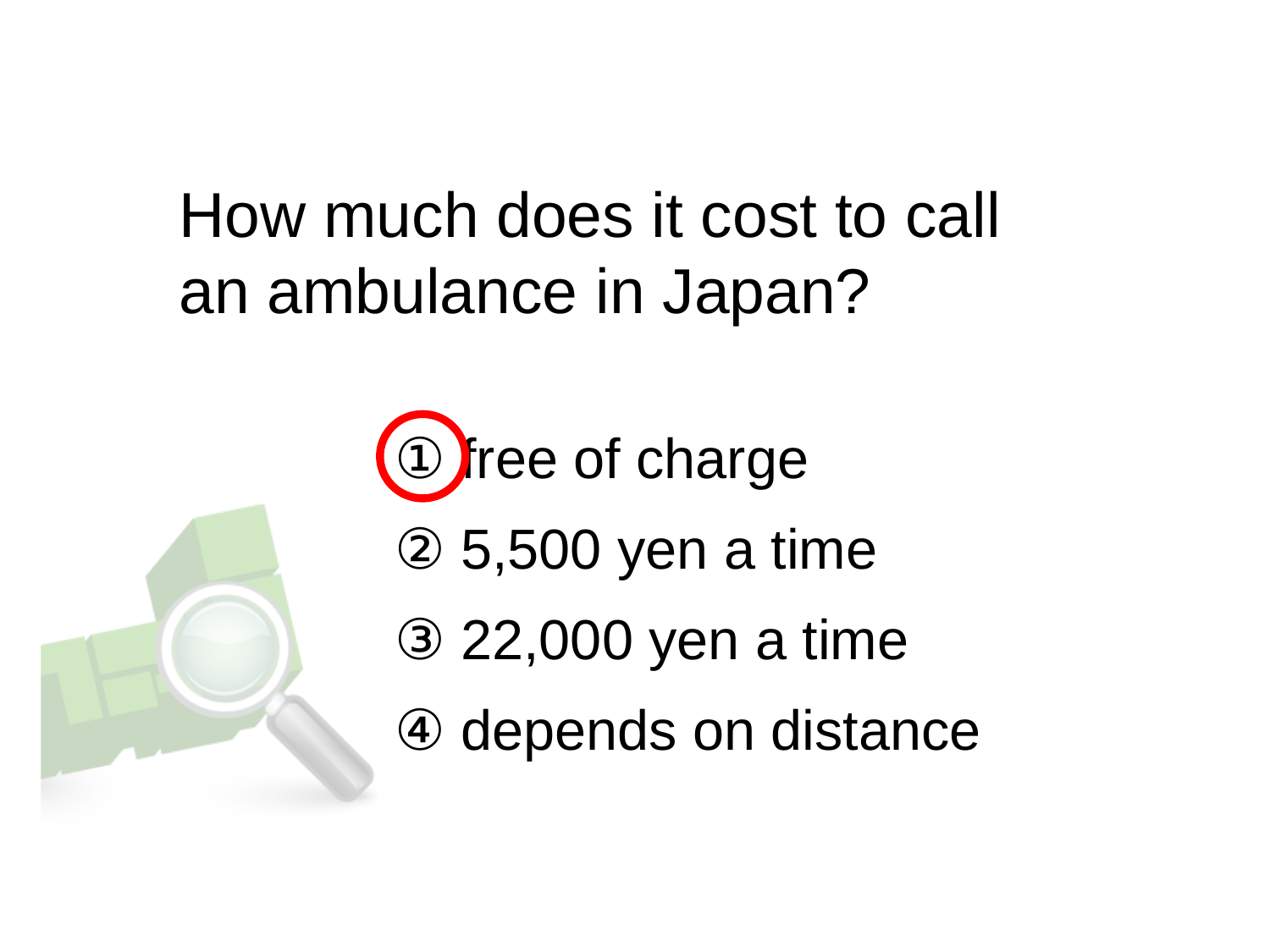

# How much does it cost to call an ambulance in Japan?

① free of charge
② 5,500 yen a time
③ 22,000 yen a time
④ depends on distance